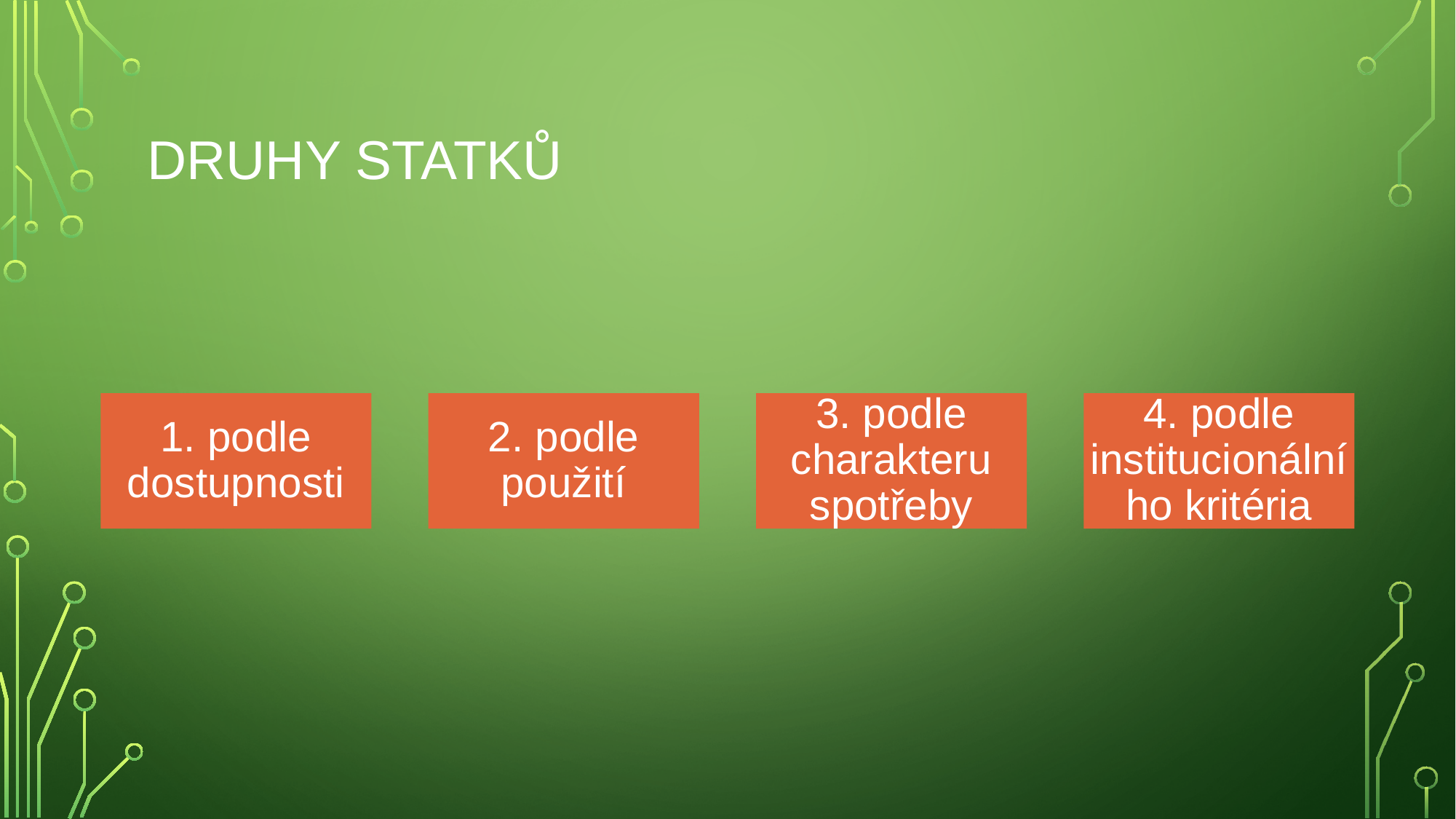

# Druhy statků
1. podle dostupnosti
2. podle použití
3. podle charakteru spotřeby
4. podle institucionálního kritéria